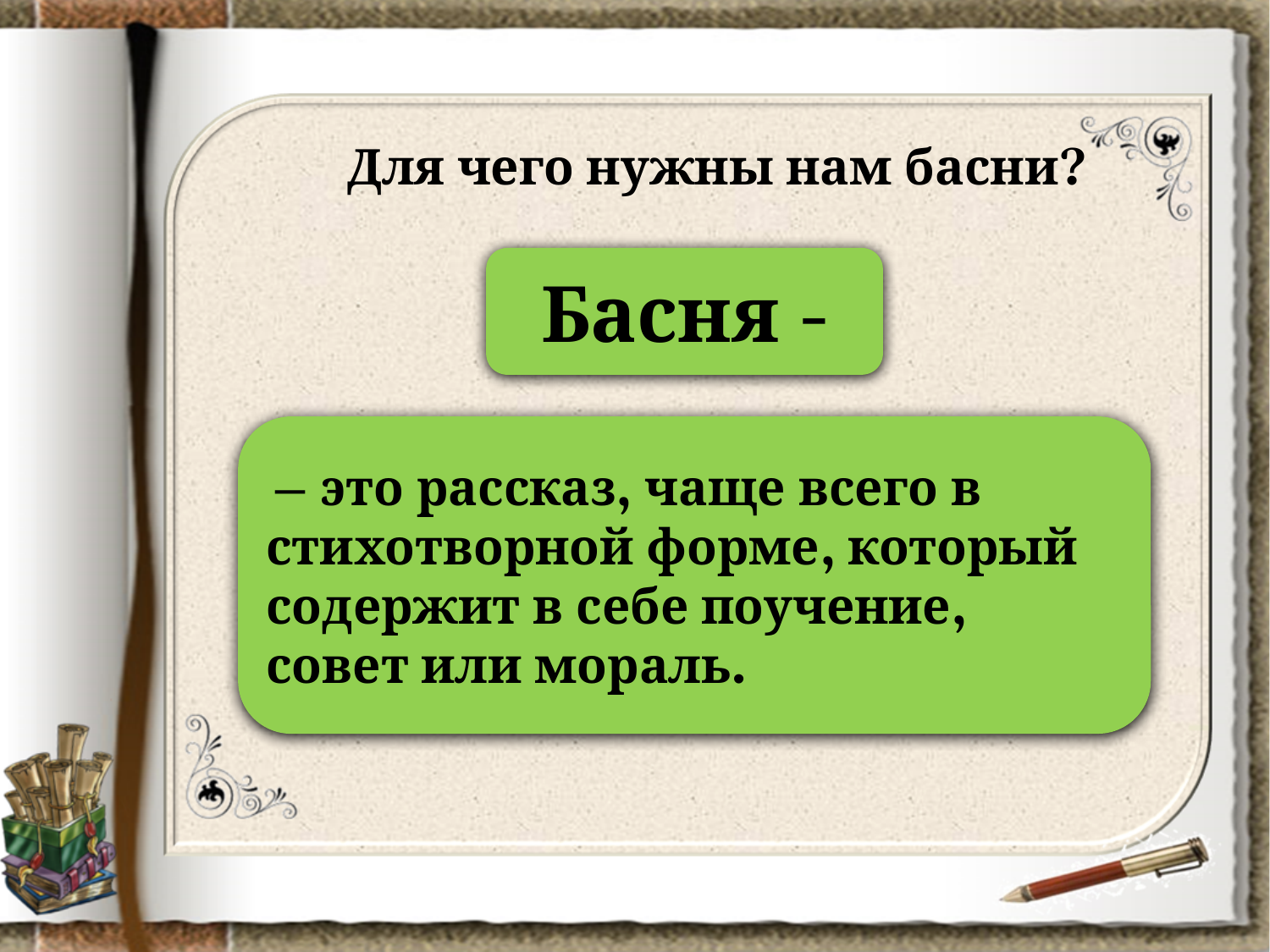

Для чего нужны нам басни?
Басня -
 – это рассказ, чаще всего в стихотворной форме, который содержит в себе поучение, совет или мораль.